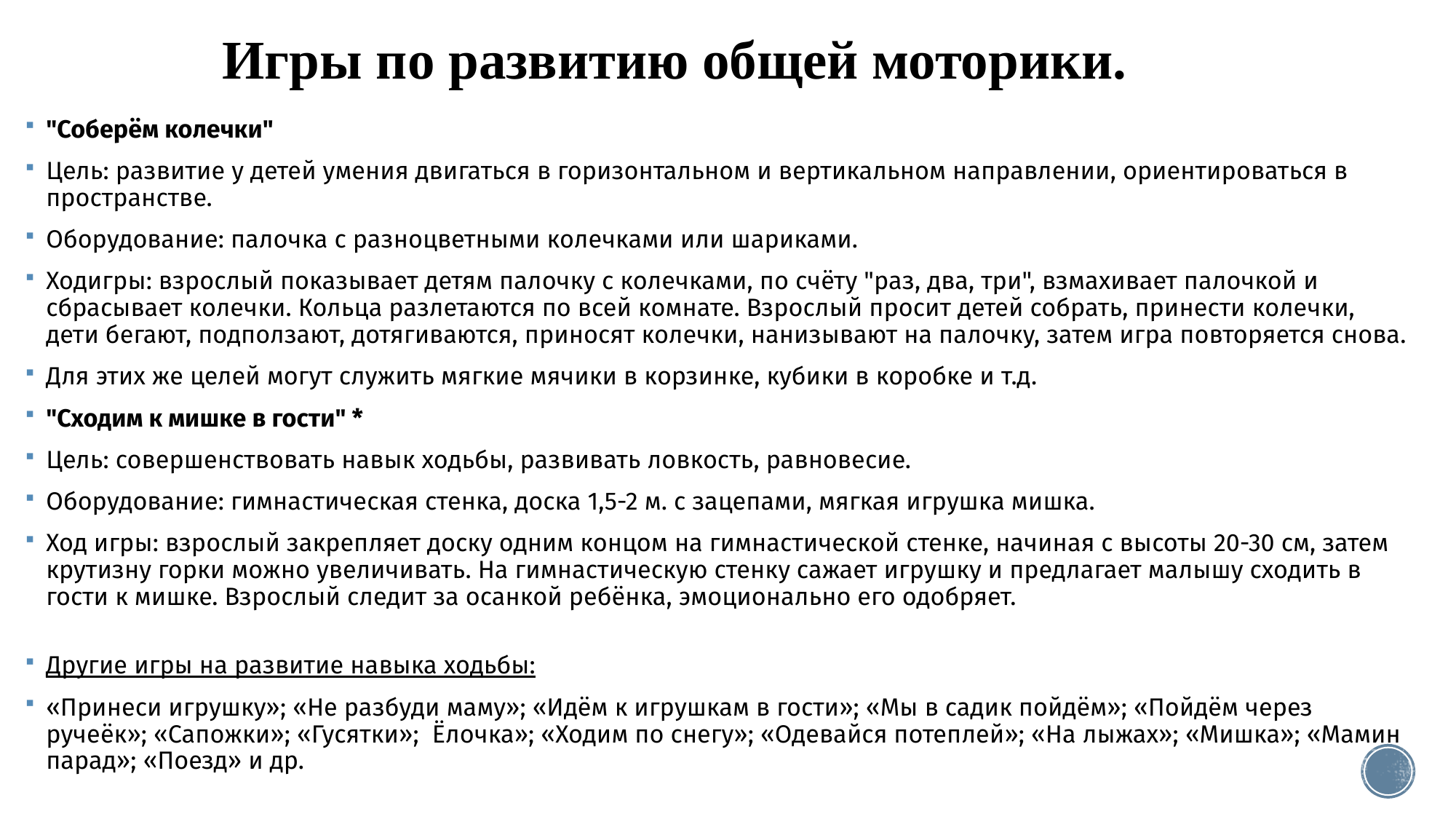

# Игры по развитию общей моторики.
"Соберём колечки"
Цель: развитие у детей умения двигаться в горизонтальном и вертикальном направлении, ориентироваться в пространстве.
Оборудование: палочка с разноцветными колечками или шариками.
Ходигры: взрослый показывает детям палочку с колечками, по счёту "раз, два, три", взмахивает палочкой и сбрасывает колечки. Кольца разлетаются по всей комнате. Взрослый просит детей собрать, принести колечки, дети бегают, подползают, дотягиваются, приносят колечки, нанизывают на палочку, затем игра повторяется снова.
Для этих же целей могут служить мягкие мячики в корзинке, кубики в коробке и т.д.
"Сходим к мишке в гости" *
Цель: совершенствовать навык ходьбы, развивать ловкость, равновесие.
Оборудование: гимнастическая стенка, доска 1,5-2 м. с зацепами, мягкая игрушка мишка.
Ход игры: взрослый закрепляет доску одним концом на гимнастической стенке, начиная с высоты 20-30 см, затем крутизну горки можно увеличивать. На гимнастическую стенку сажает игрушку и предлагает малышу сходить в гости к мишке. Взрослый следит за осанкой ребёнка, эмоционально его одобряет.
Другие игры на развитие навыка ходьбы:
«Принеси игрушку»; «Не разбуди маму»; «Идём к игрушкам в гости»; «Мы в садик пойдём»; «Пойдём через ручеёк»; «Сапожки»; «Гусятки»;  Ёлочка»; «Ходим по снегу»; «Одевайся потеплей»; «На лыжах»; «Мишка»; «Мамин парад»; «Поезд» и др.